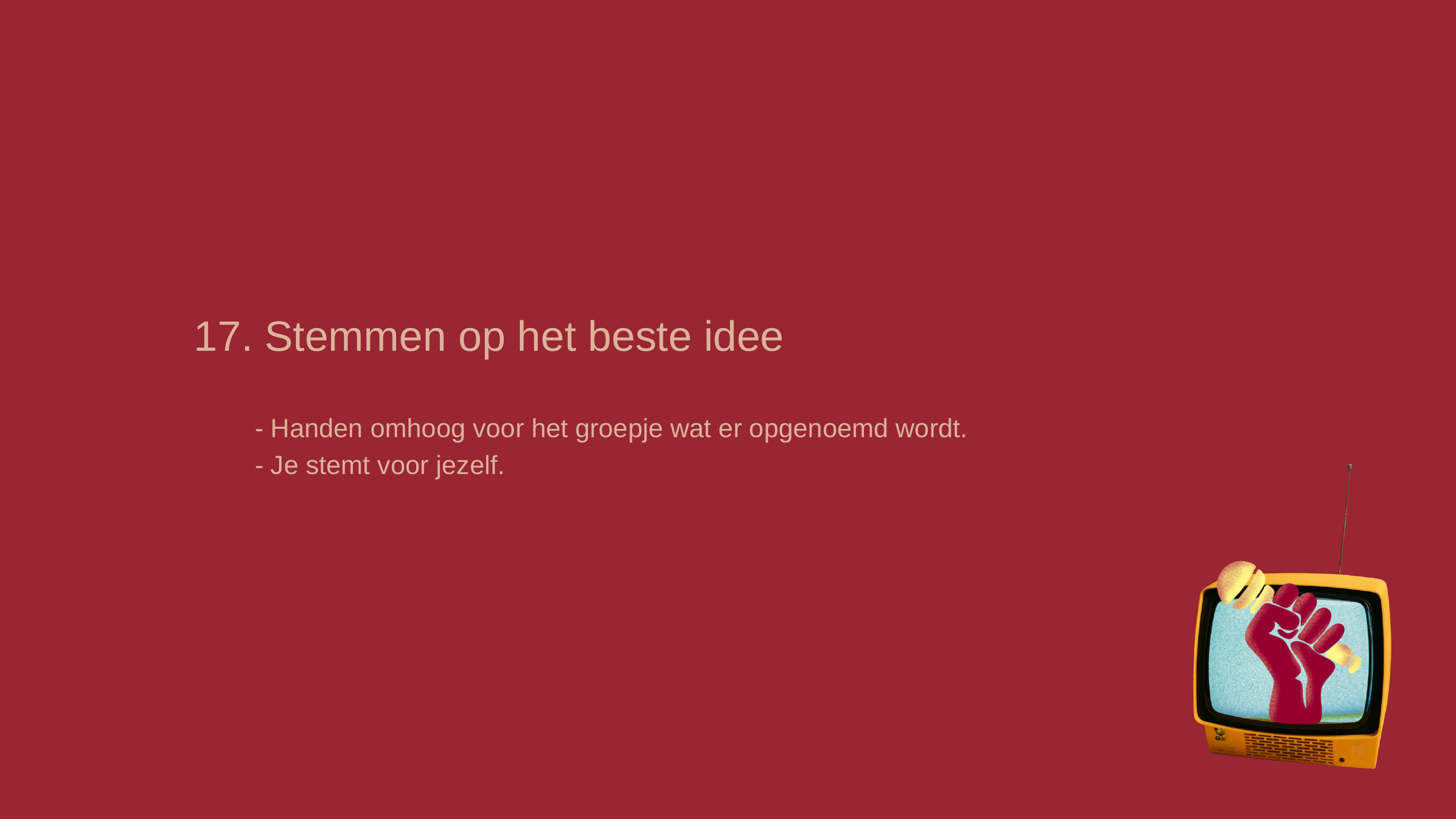

17. Stemmen op het beste idee
- Handen omhoog voor het groepje wat er opgenoemd wordt.
- Je stemt voor jezelf.